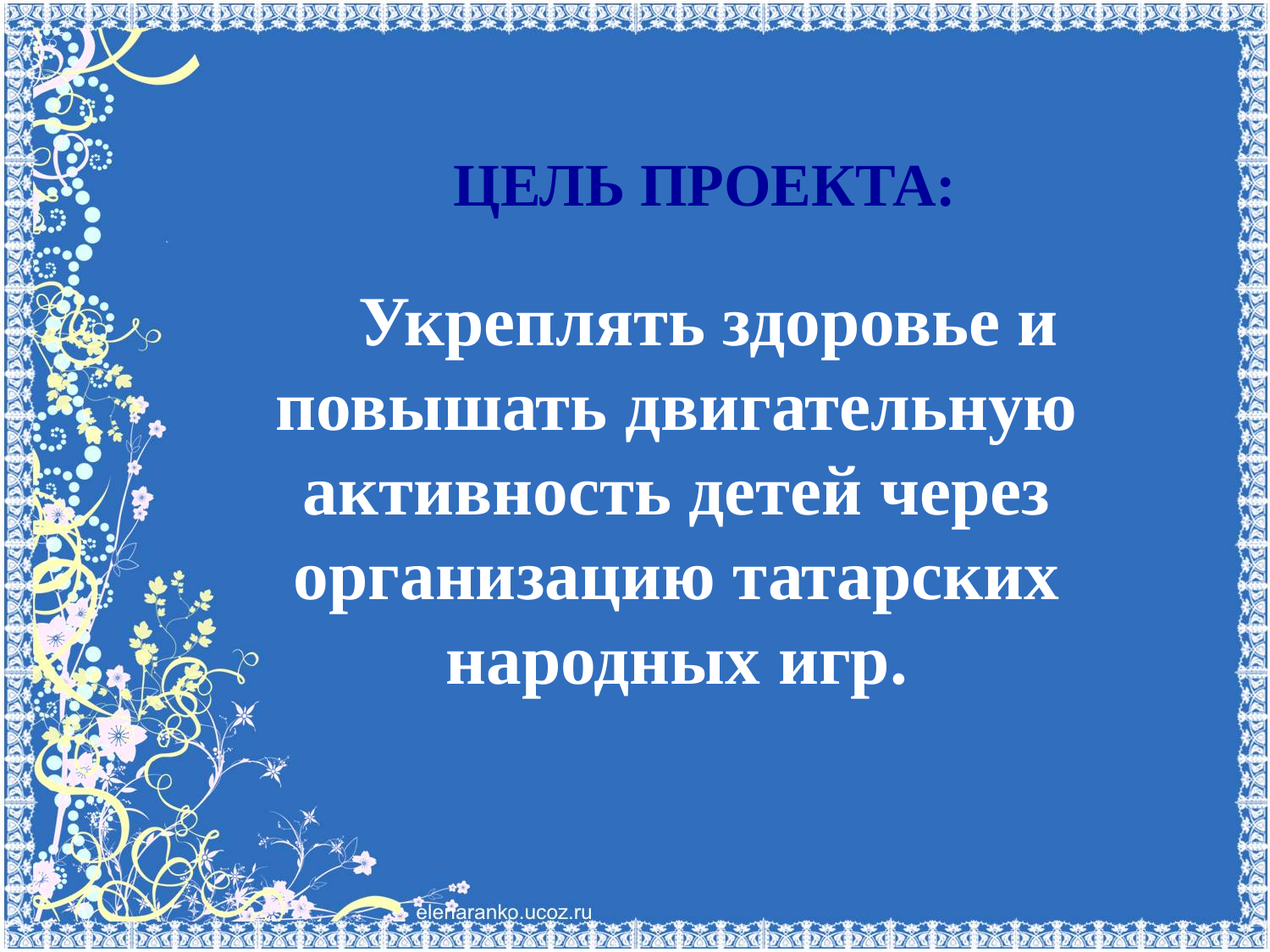

# ЦЕЛЬ ПРОЕКТА:

Укреплять здоровье и повышать двигательную активность детей через организацию татарских народных игр.